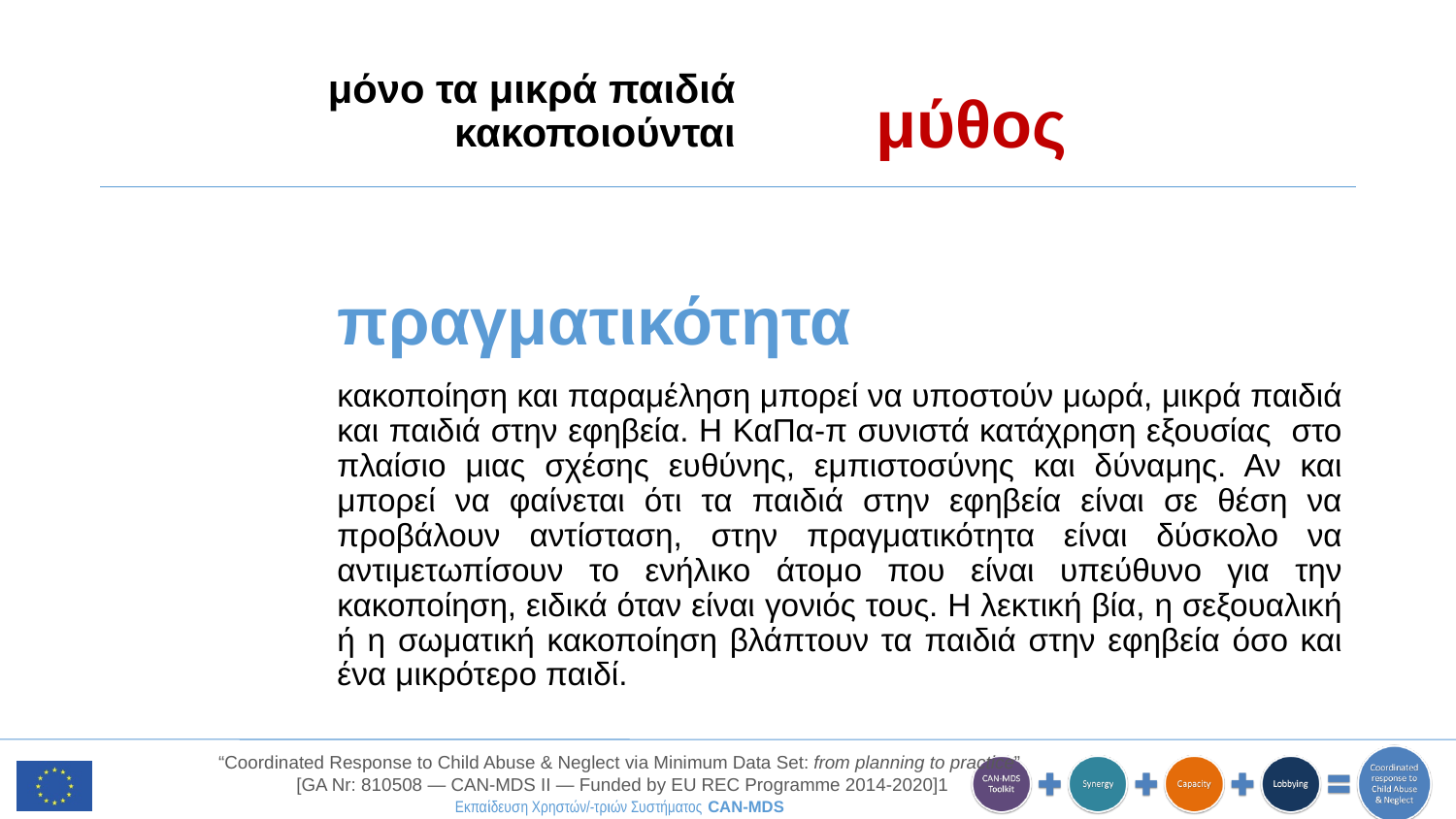

μόνο τα μικρά παιδιά κακοποιούνται
μύθος
πραγματικότητα
κακοποίηση και παραμέληση μπορεί να υποστούν μωρά, μικρά παιδιά και παιδιά στην εφηβεία. Η ΚαΠα-π συνιστά κατάχρηση εξουσίας  στο πλαίσιο μιας σχέσης ευθύνης, εμπιστοσύνης και δύναμης. Αν και μπορεί να φαίνεται ότι τα παιδιά στην εφηβεία είναι σε θέση να προβάλουν αντίσταση, στην πραγματικότητα είναι δύσκολο να αντιμετωπίσουν το ενήλικο άτομο που είναι υπεύθυνο για την κακοποίηση, ειδικά όταν είναι γονιός τους. Η λεκτική βία, η σεξουαλική ή η σωματική κακοποίηση βλάπτουν τα παιδιά στην εφηβεία όσο και ένα μικρότερο παιδί.